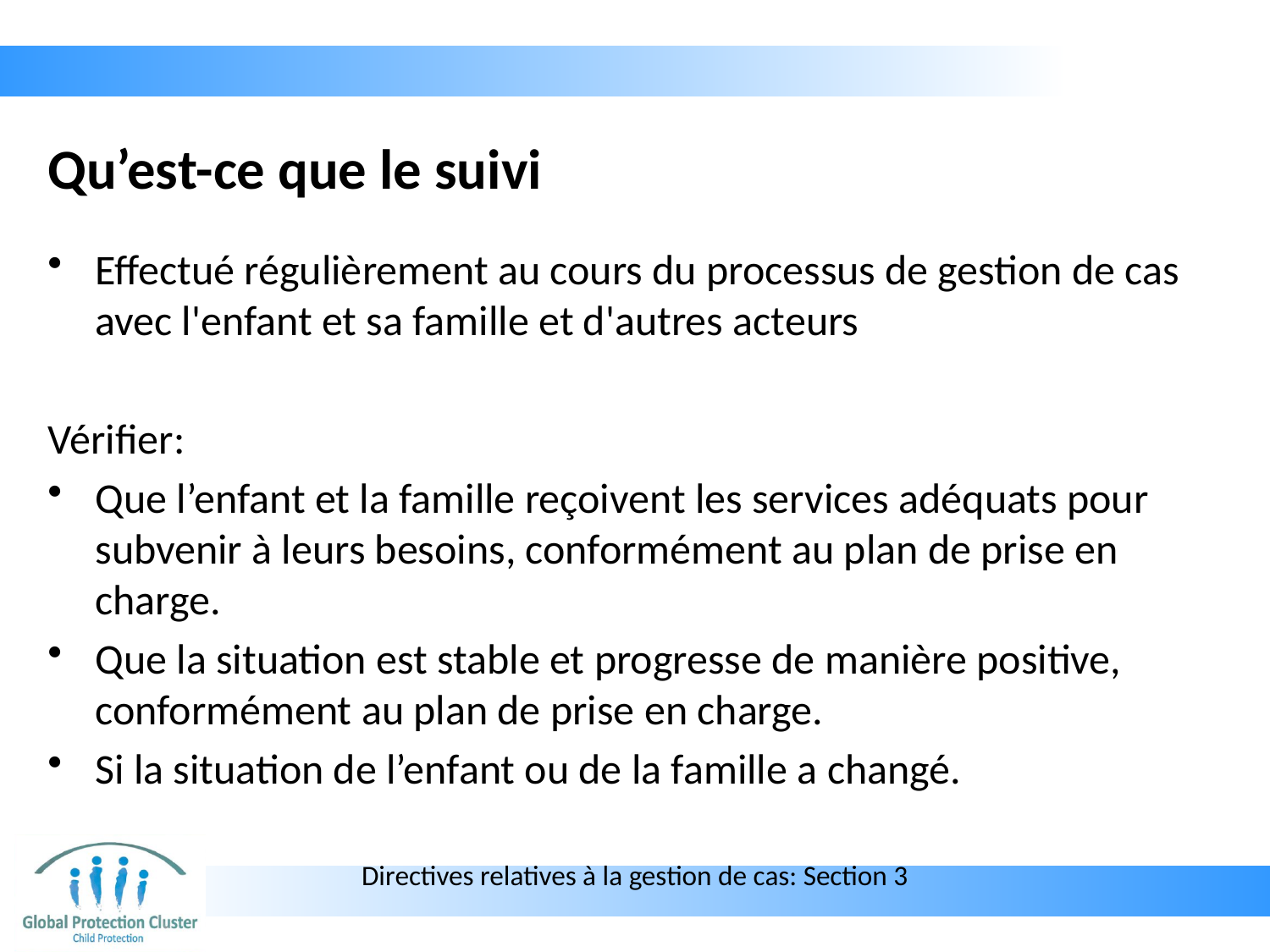

# Qu’est-ce que le suivi
Effectué régulièrement au cours du processus de gestion de cas avec l'enfant et sa famille et d'autres acteurs

Vérifier:
Que l’enfant et la famille reçoivent les services adéquats pour subvenir à leurs besoins, conformément au plan de prise en charge.
Que la situation est stable et progresse de manière positive, conformément au plan de prise en charge.
Si la situation de l’enfant ou de la famille a changé.

Directives relatives à la gestion de cas: Section 3